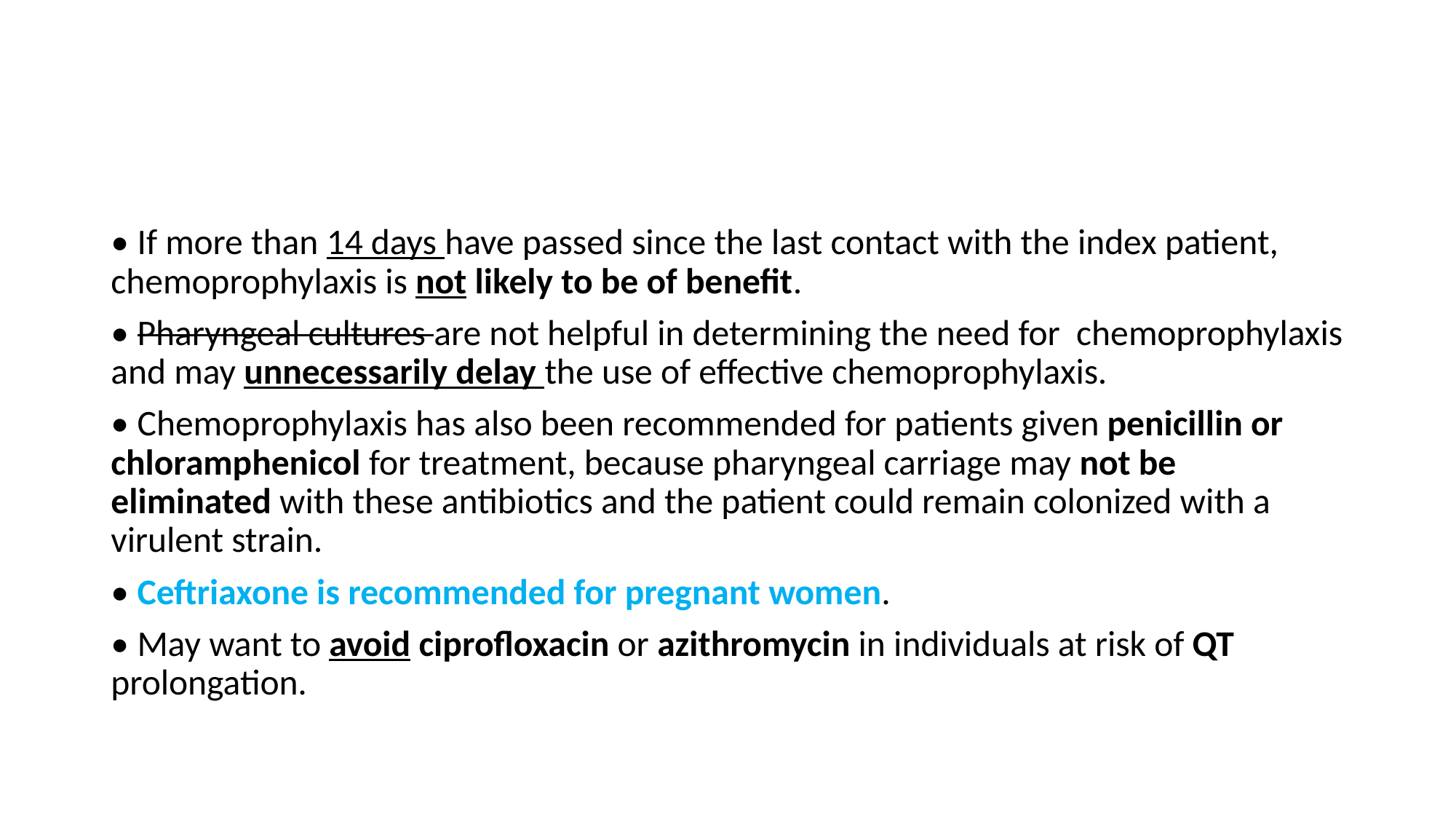

#
• If more than 14 days have passed since the last contact with the index patient,  chemoprophylaxis is not likely to be of benefit.
• Pharyngeal cultures are not helpful in determining the need for  chemoprophylaxis and may unnecessarily delay the use of effective chemoprophylaxis.
• Chemoprophylaxis has also been recommended for patients given penicillin or  chloramphenicol for treatment, because pharyngeal carriage may not be eliminated with these antibiotics and the patient could remain colonized with a virulent strain.
• Ceftriaxone is recommended for pregnant women.
• May want to avoid ciprofloxacin or azithromycin in individuals at risk of QT  prolongation.